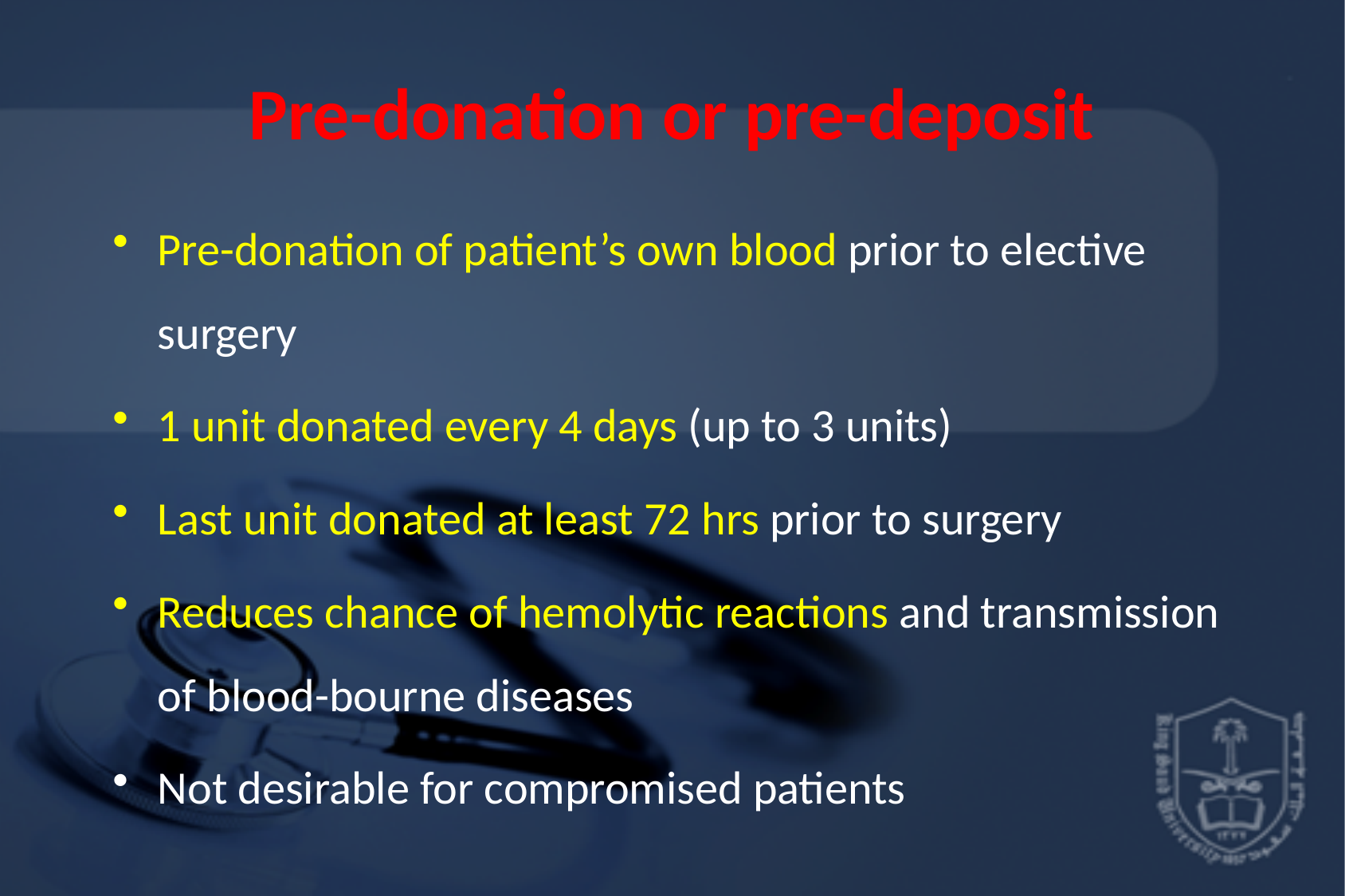

# Pre-donation or pre-deposit
Pre-donation of patient’s own blood prior to elective surgery
1 unit donated every 4 days (up to 3 units)
Last unit donated at least 72 hrs prior to surgery
Reduces chance of hemolytic reactions and transmission of blood-bourne diseases
Not desirable for compromised patients